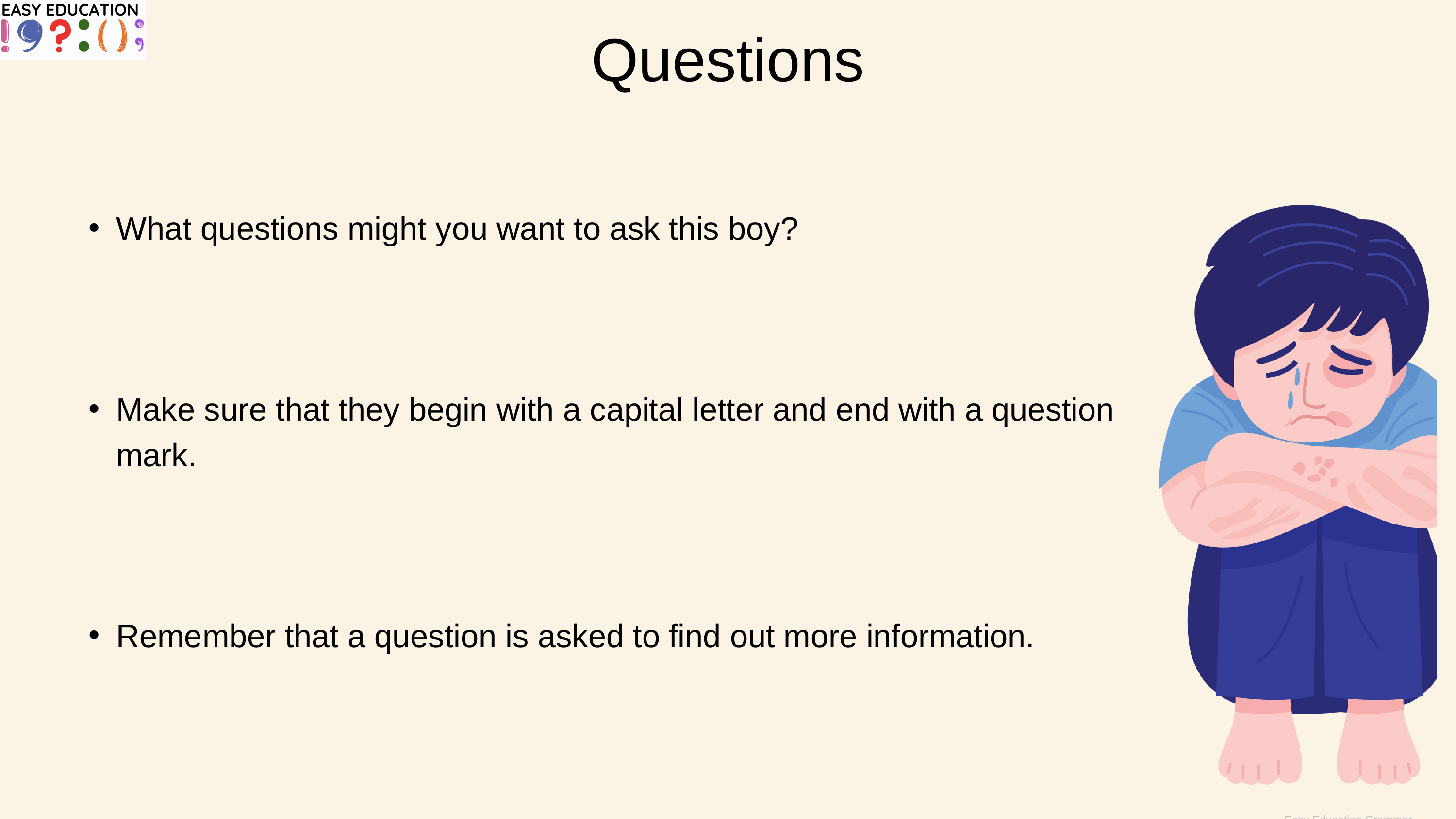

Questions
What questions might you want to ask this boy?

Make sure that they begin with a capital letter and end with a question mark.

Remember that a question is asked to find out more information.